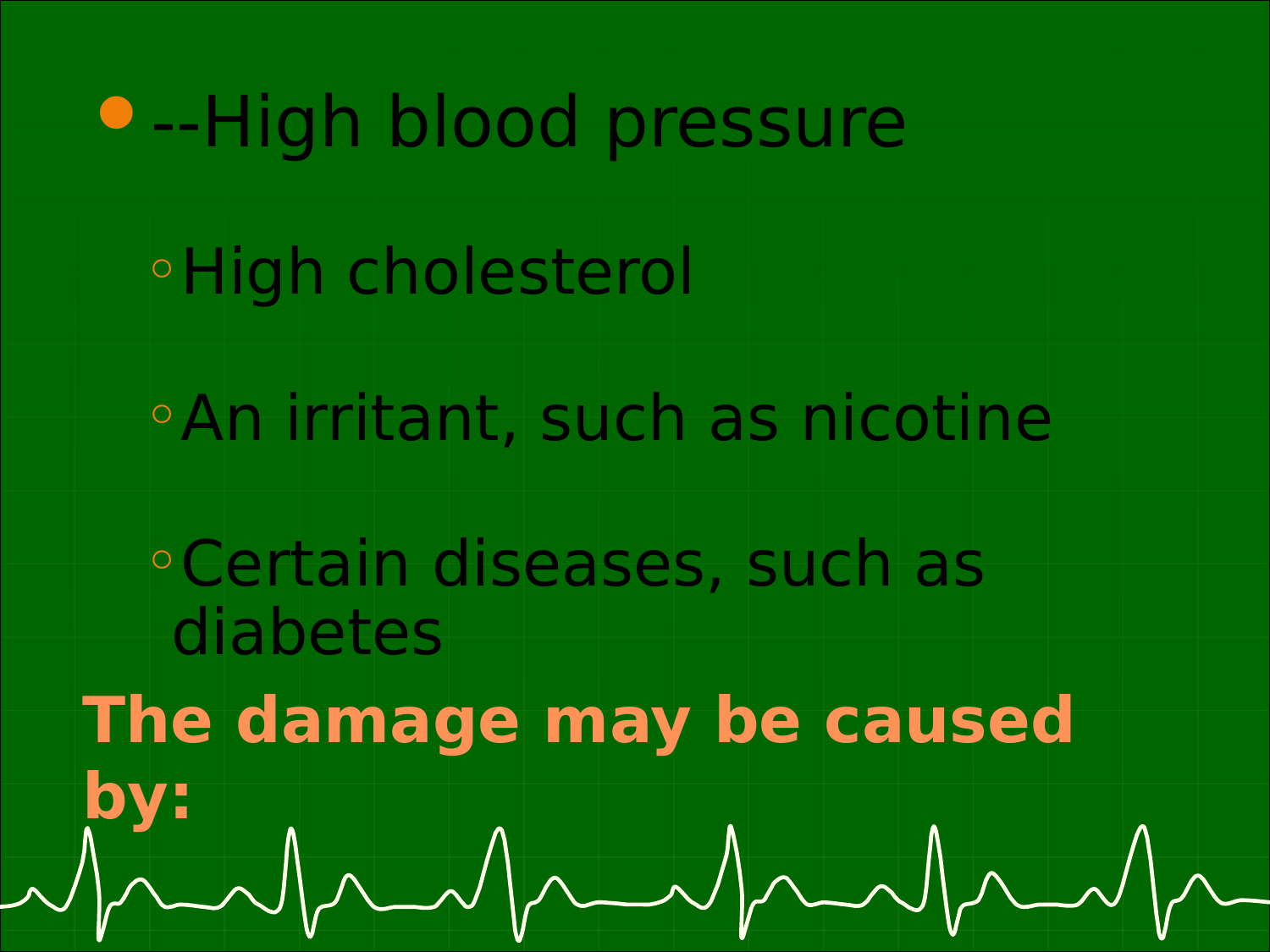

--High blood pressure

High cholesterol

An irritant, such as nicotine

Certain diseases, such as diabetes
# The damage may be caused by: